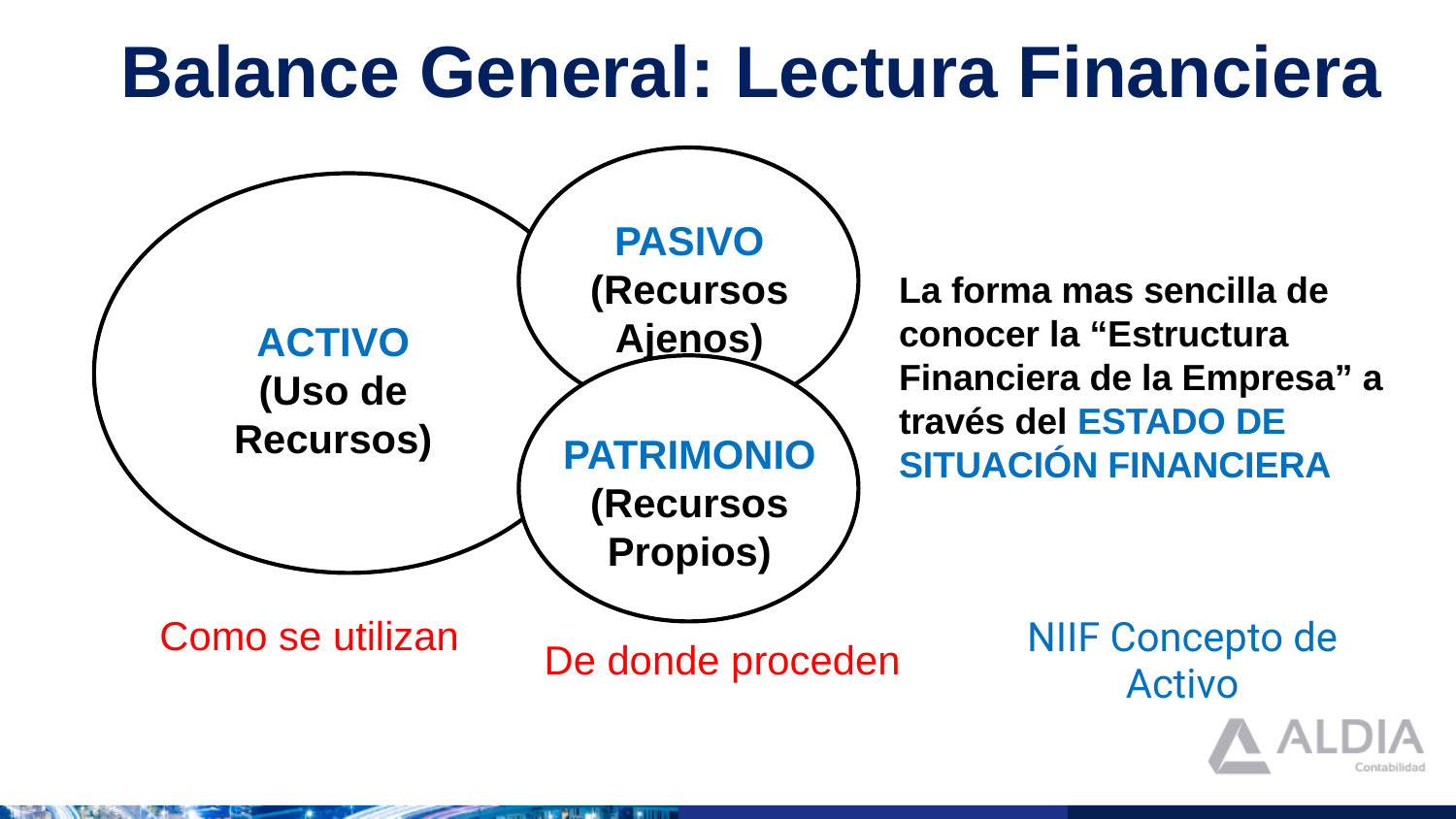

# Balance General: Lectura Financiera

PASIVO
(Recursos Ajenos)
La forma mas sencilla de conocer la “Estructura Financiera de la Empresa” a través del ESTADO DE SITUACIÓN FINANCIERA
ACTIVO
(Uso de Recursos)

PATRIMONIO
(Recursos Propios)
NIIF Concepto de Activo
Como se utilizan
De donde proceden